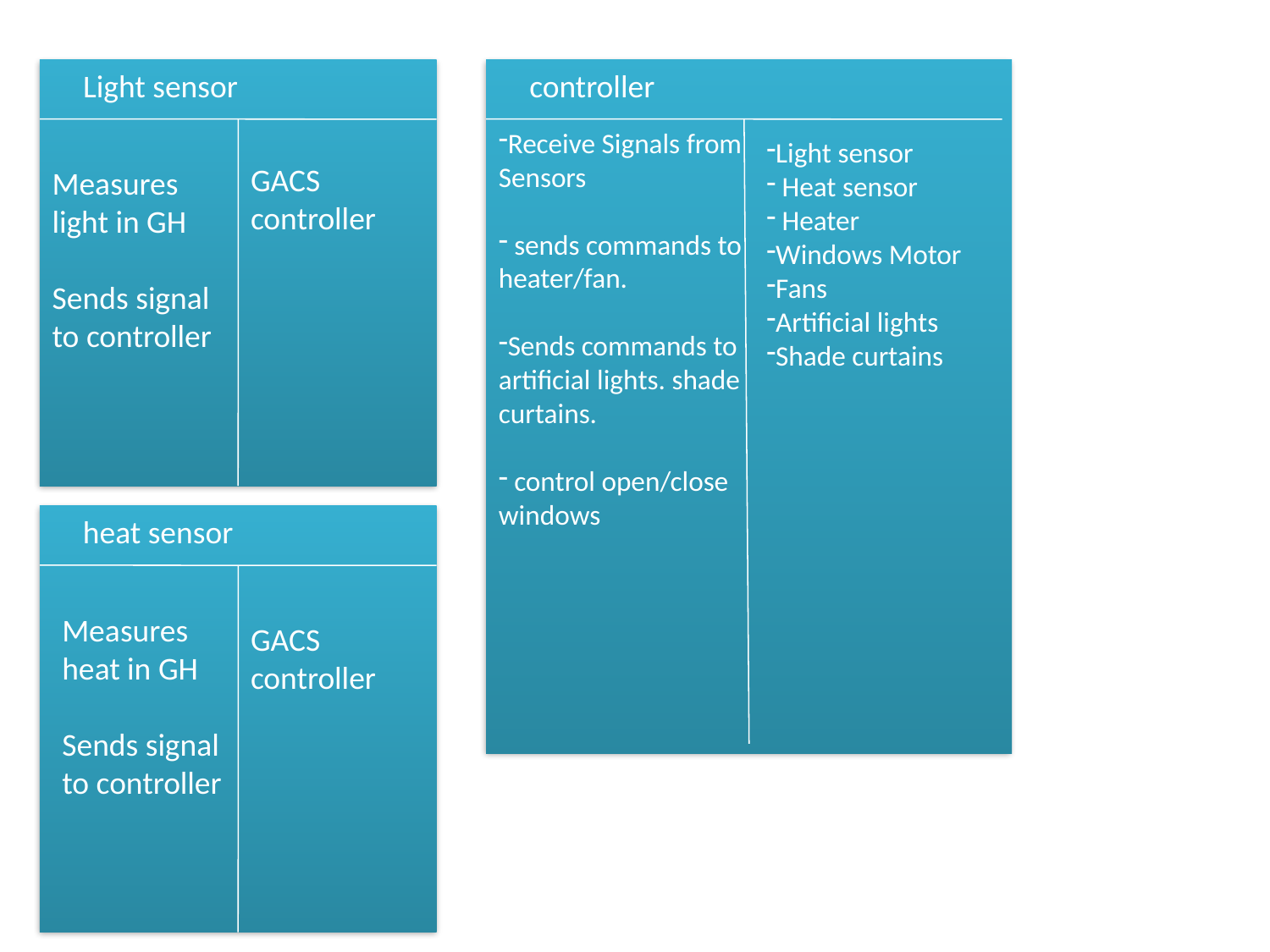

Light sensor

controller

GACS controller

Measures light in GH

Sends signal to controller

Receive Signals from Sensors

 sends commands to heater/fan.

Sends commands to artificial lights. shade curtains.

 control open/close windows

Light sensor
 Heat sensor
 Heater
Windows Motor
Fans
Artificial lights
Shade curtains

heat sensor

Measures heat in GH

Sends signal to controller

GACS controller